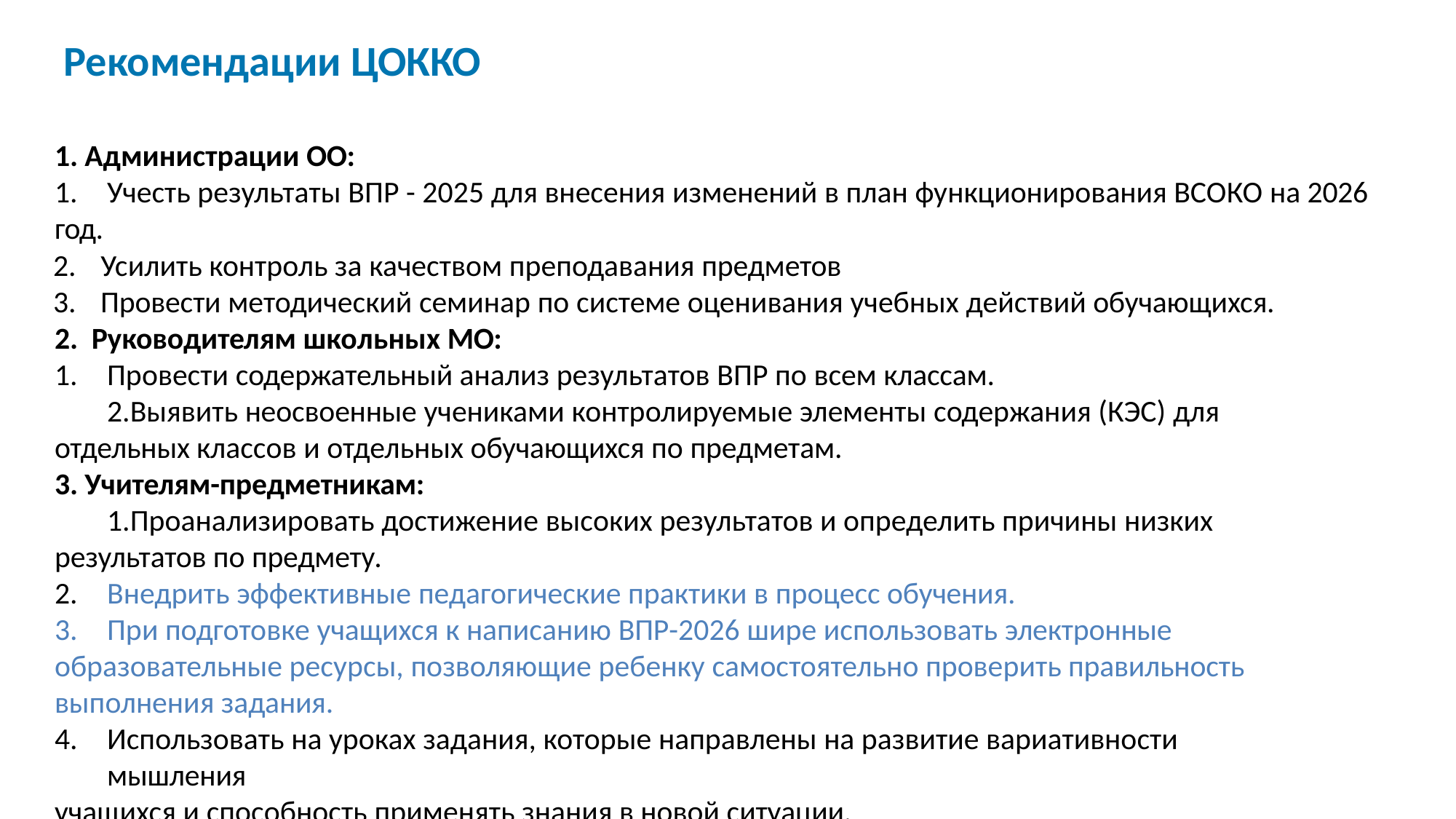

# Рекомендации ЦОККО
Администрации ОО:
Учесть результаты ВПР - 2025 для внесения изменений в план функционирования ВСОКО на 2026
год.
Усилить контроль за качеством преподавания предметов
Провести методический семинар по системе оценивания учебных действий обучающихся.
Руководителям школьных МО:
Провести содержательный анализ результатов ВПР по всем классам.
Выявить неосвоенные учениками контролируемые элементы содержания (КЭС) для отдельных классов и отдельных обучающихся по предметам.
Учителям-предметникам:
Проанализировать достижение высоких результатов и определить причины низких результатов по предмету.
Внедрить эффективные педагогические практики в процесс обучения.
При подготовке учащихся к написанию ВПР-2026 шире использовать электронные
образовательные ресурсы, позволяющие ребенку самостоятельно проверить правильность выполнения задания.
Использовать на уроках задания, которые направлены на развитие вариативности мышления
учащихся и способность применять знания в новой ситуации.